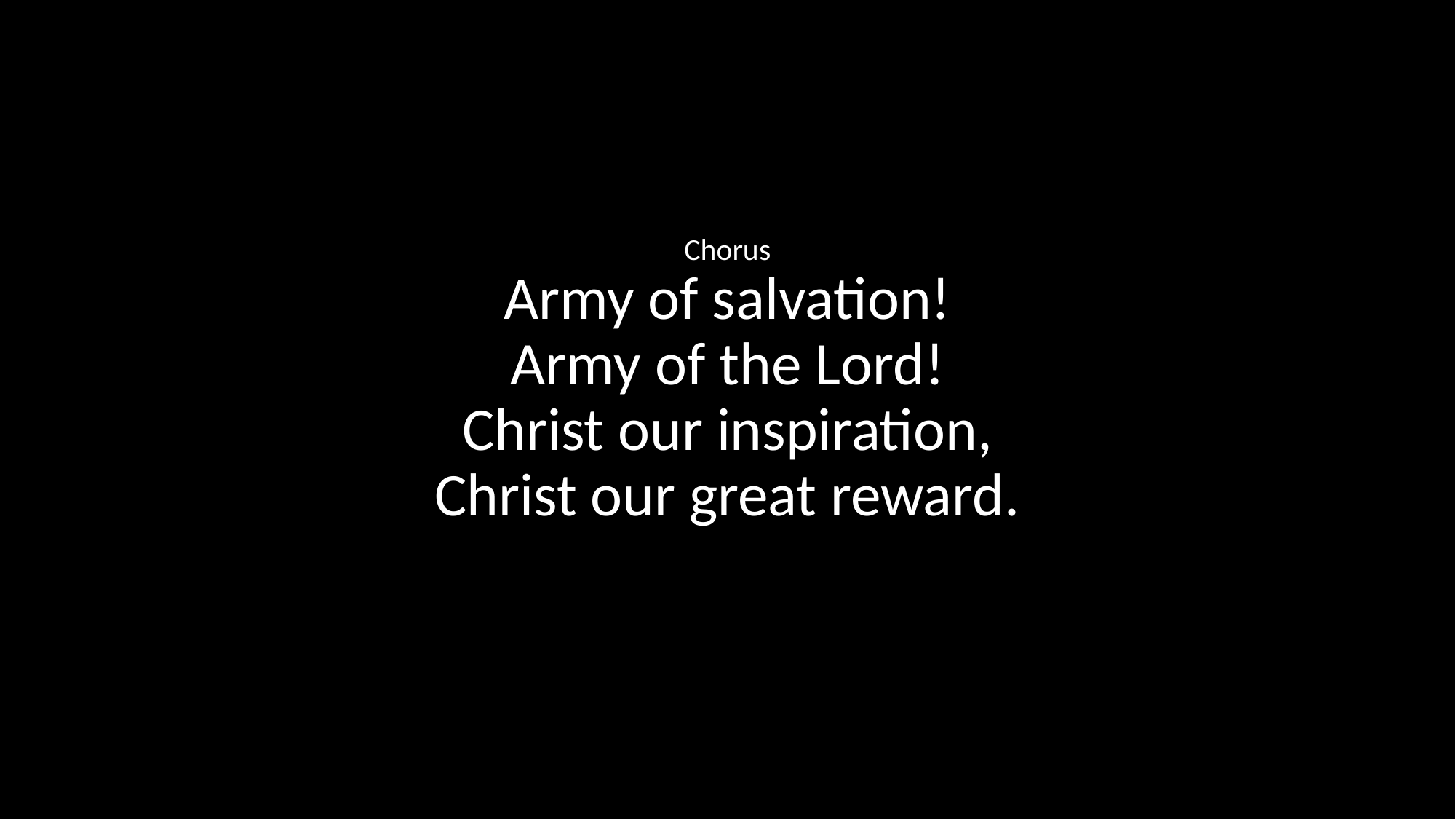

Chorus
Army of salvation!
Army of the Lord!
Christ our inspiration,
Christ our great reward.